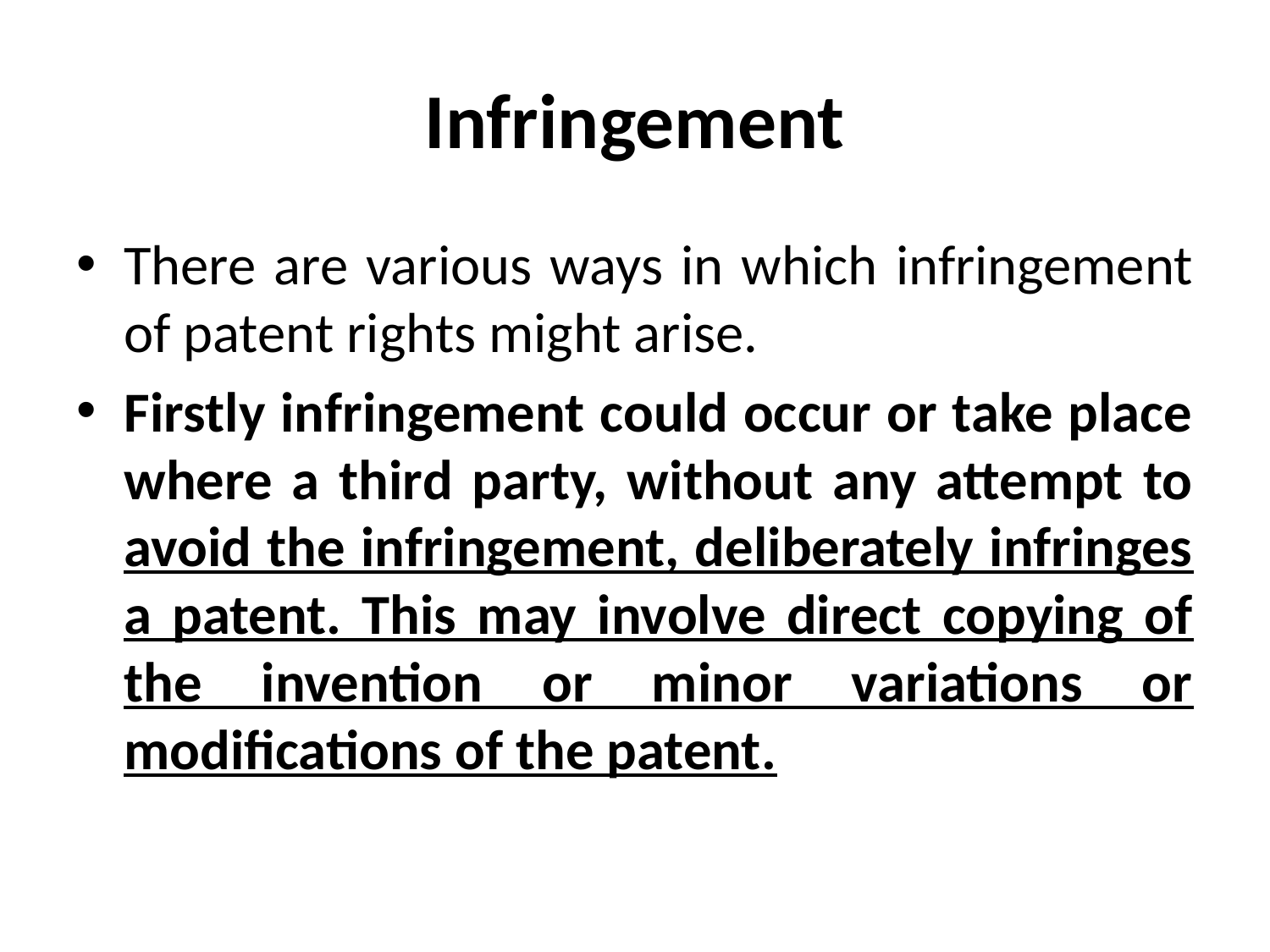

# Infringement
There are various ways in which infringement of patent rights might arise.
Firstly infringement could occur or take place where a third party, without any attempt to avoid the infringement, deliberately infringes a patent. This may involve direct copying of the invention or minor variations or modifications of the patent.